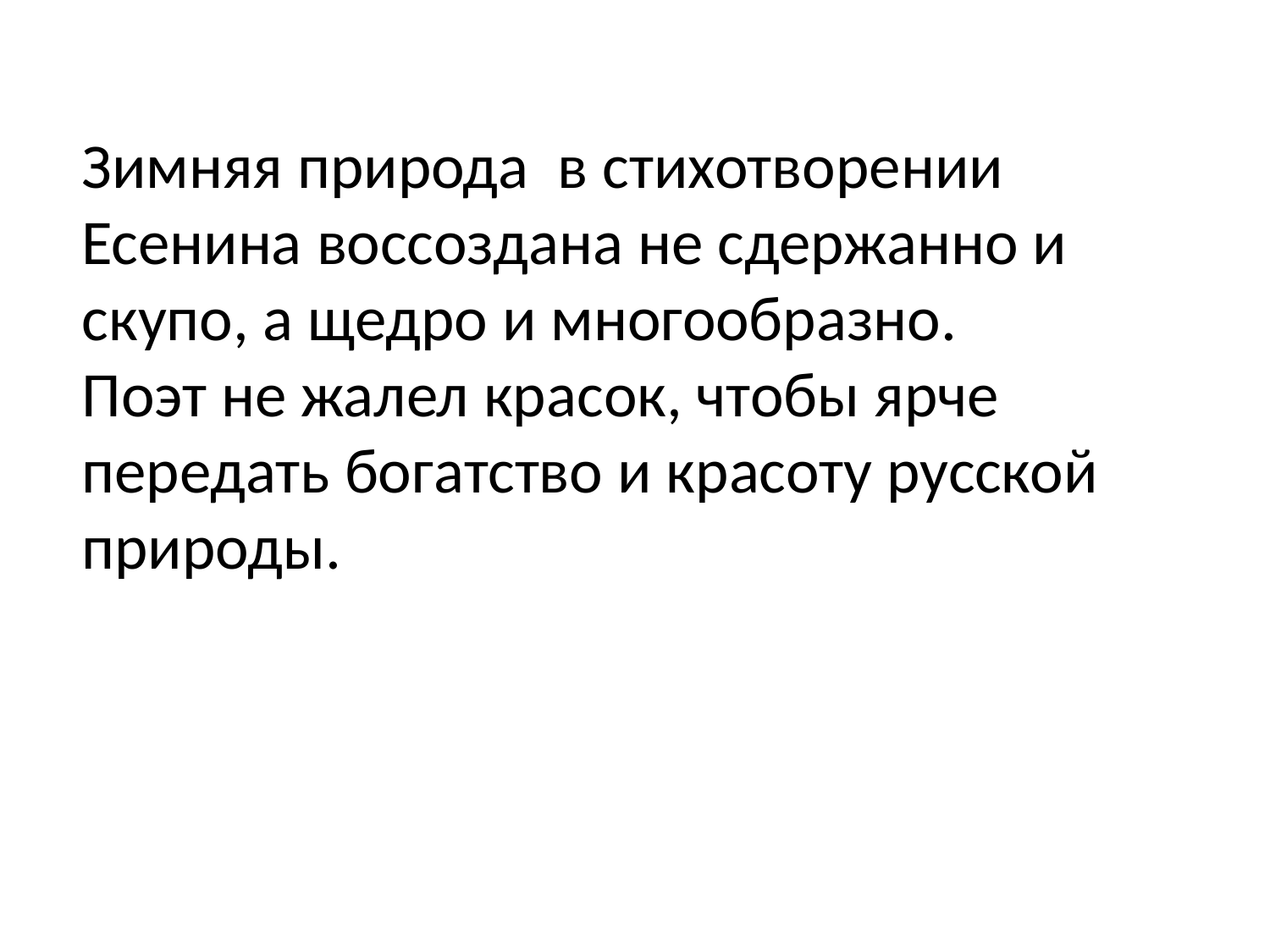

Зимняя природа  в стихотворении Есенина воссоздана не сдержанно и  скупо, а щедро и многообразно.
Поэт не жалел красок, чтобы ярче передать богатство и красоту русской природы.